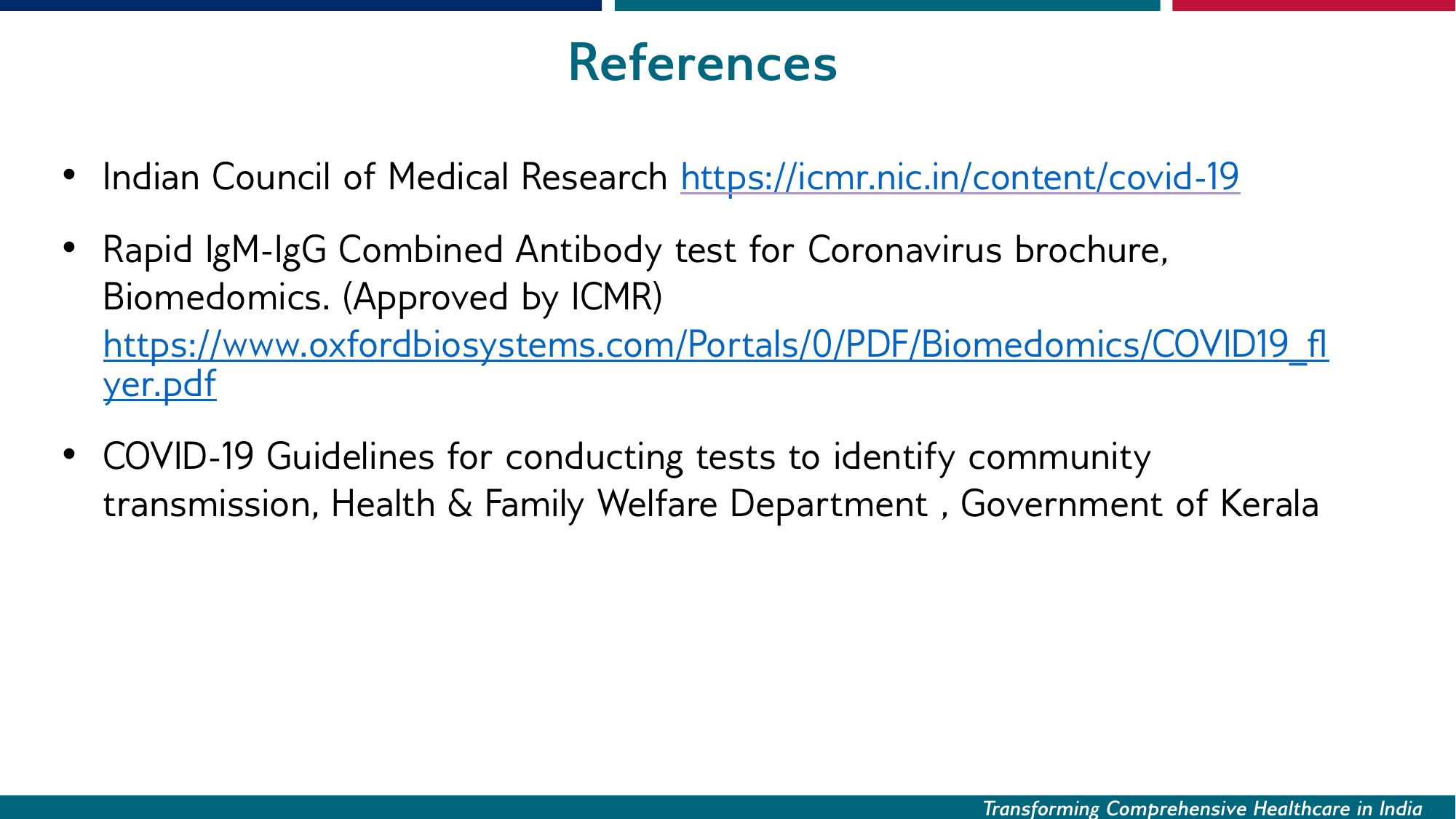

# References
Indian Council of Medical Research https://icmr.nic.in/content/covid-19
Rapid IgM-IgG Combined Antibody test for Coronavirus brochure, Biomedomics. (Approved by ICMR) https://www.oxfordbiosystems.com/Portals/0/PDF/Biomedomics/COVID19_flyer.pdf
COVID-19 Guidelines for conducting tests to identify community transmission, Health & Family Welfare Department , Government of Kerala